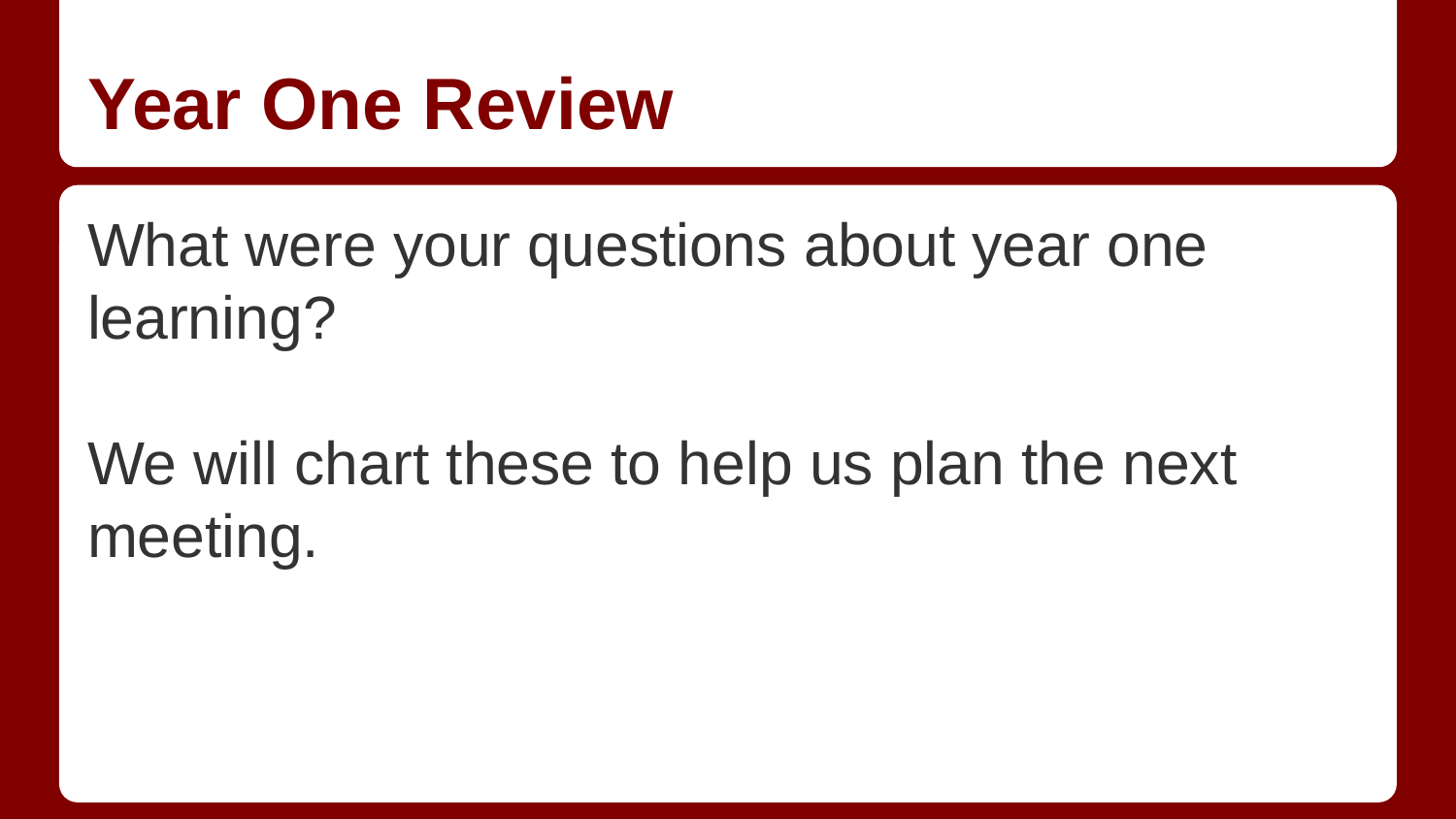

# Year One Review
What were your questions about year one learning?

We will chart these to help us plan the next meeting.